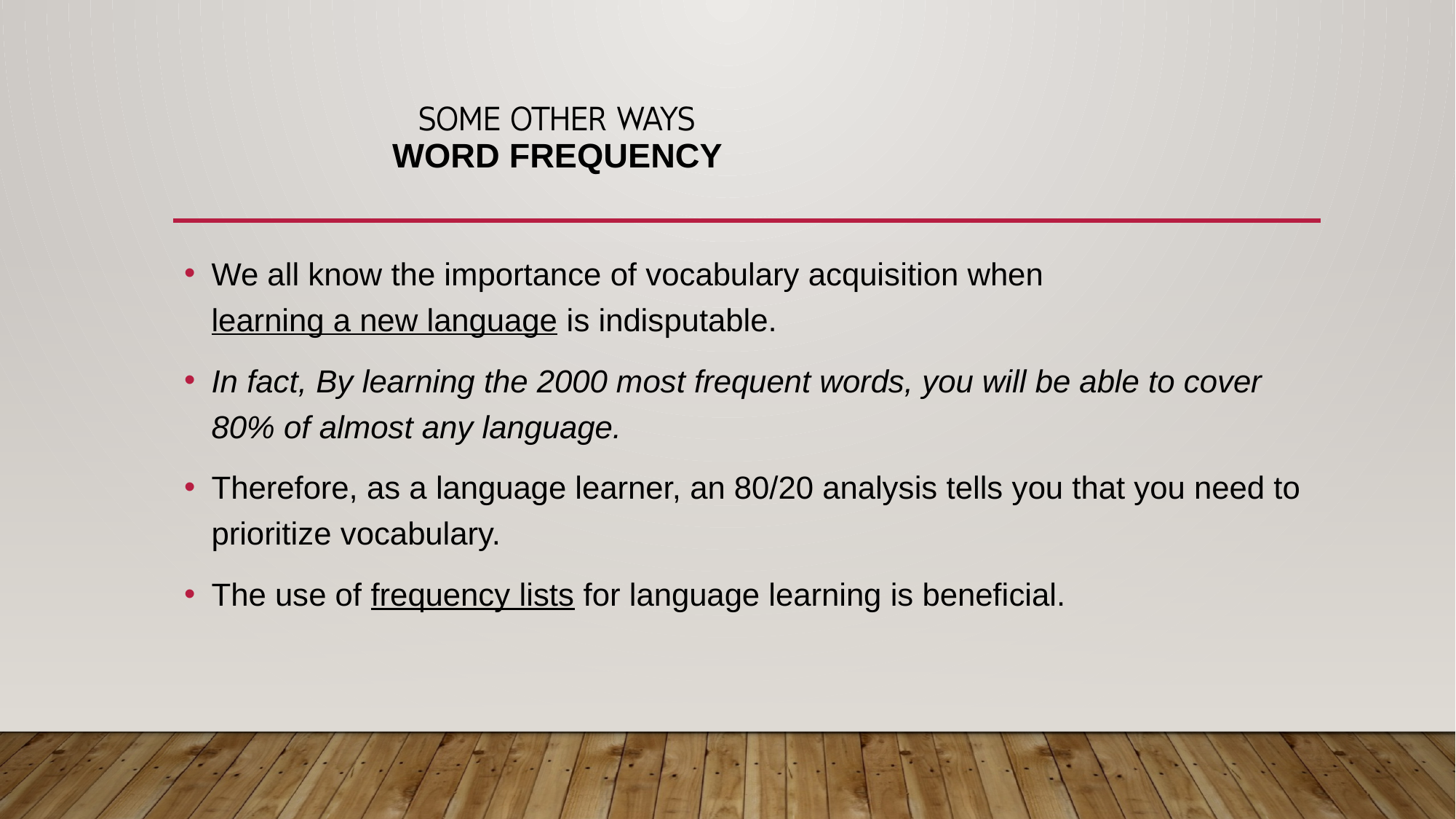

# Some other ways Word Frequency
We all know the importance of vocabulary acquisition when learning a new language is indisputable.
In fact, By learning the 2000 most frequent words, you will be able to cover 80% of almost any language.
Therefore, as a language learner, an 80/20 analysis tells you that you need to prioritize vocabulary.
The use of frequency lists for language learning is beneficial.